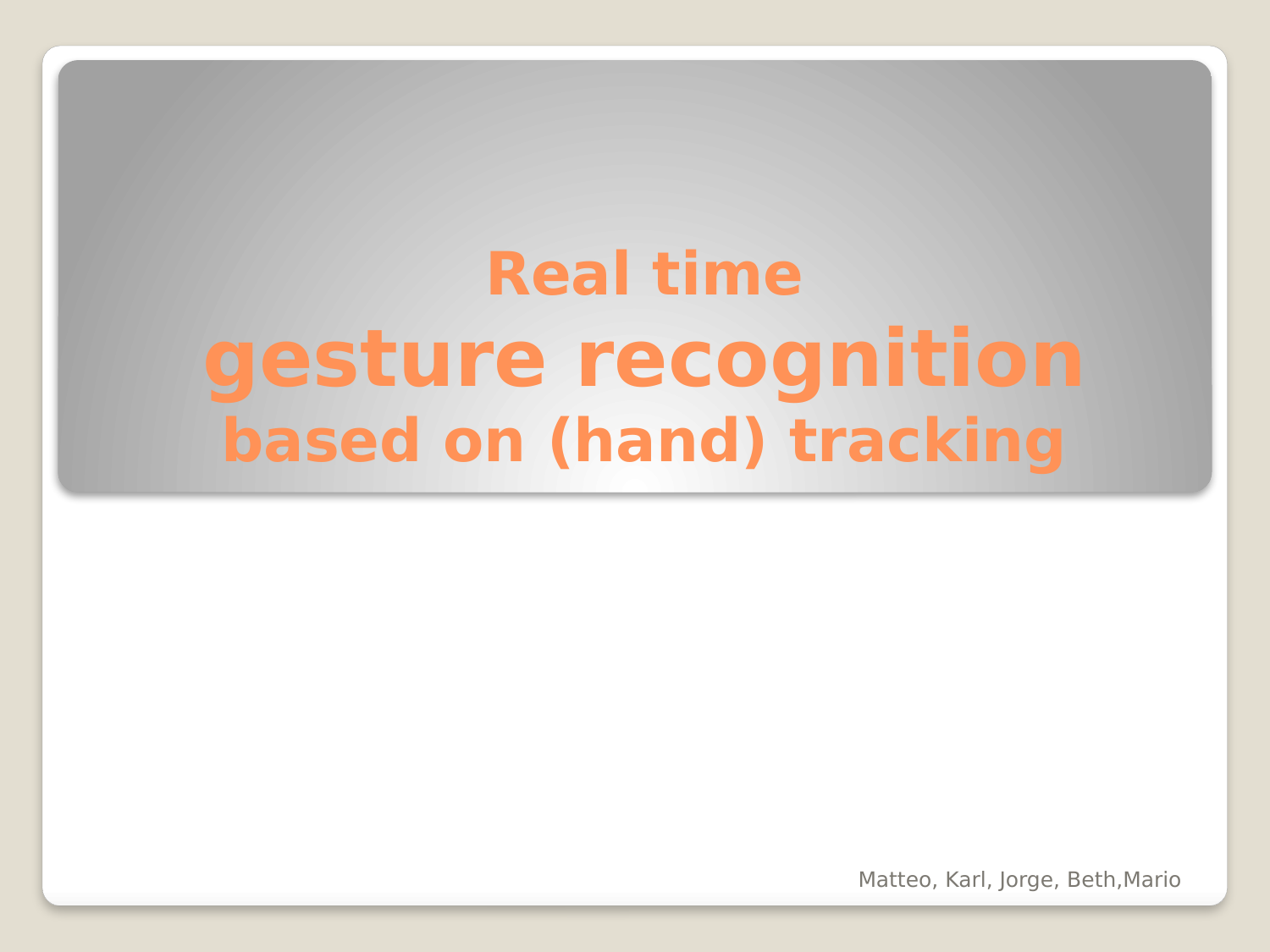

# Real time gesture recognition based on (hand) tracking
Matteo, Karl, Jorge, Beth,Mario